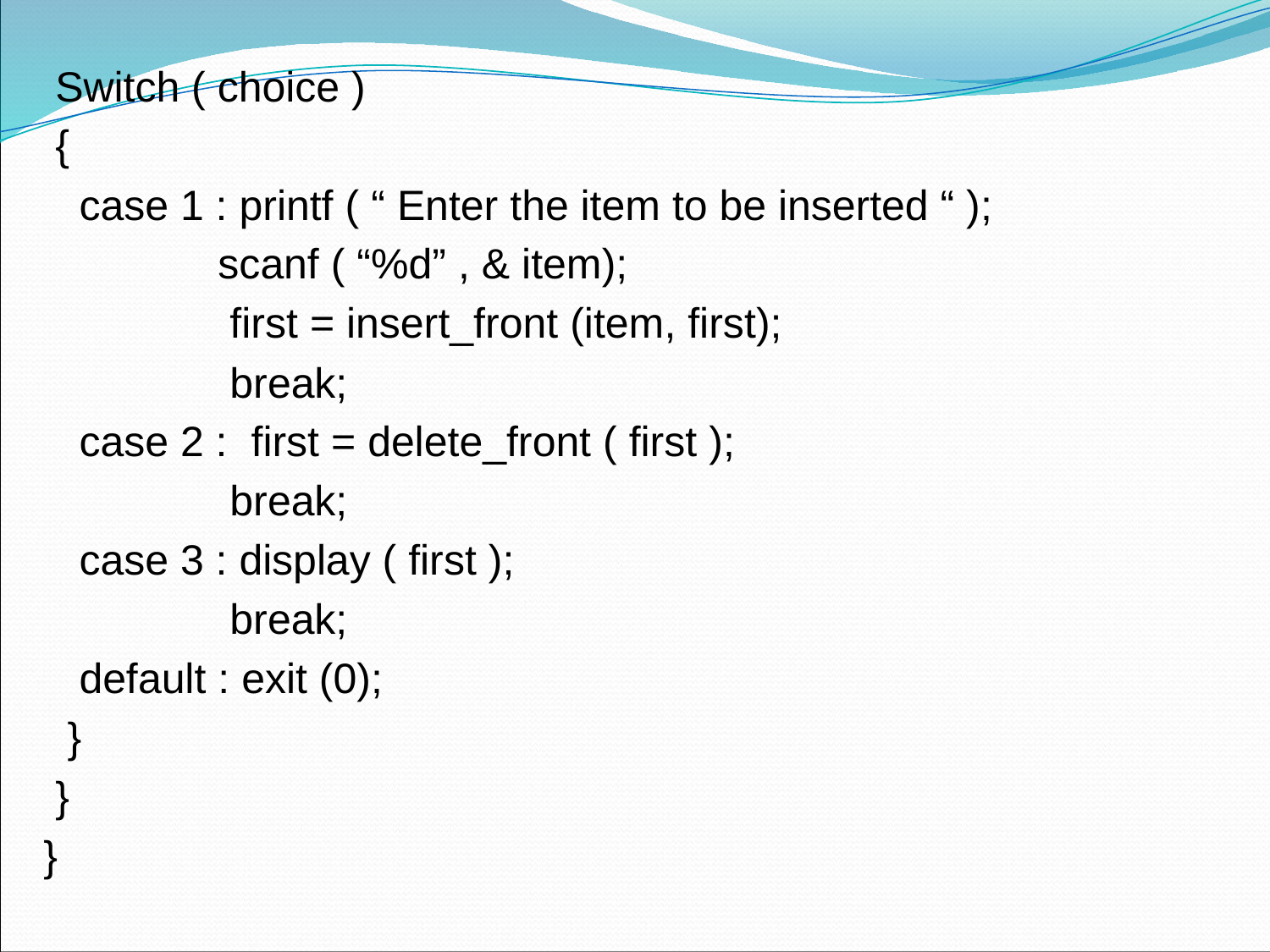

#
  Switch ( choice )
  {
    case 1 : printf ( “ Enter the item to be inserted “ );
	     scanf ( “%d” , & item);
	      first = insert_front (item, first);
	      break;
    case 2 :  first = delete_front ( first );
	      break;
    case 3 : display ( first );
	      break;
    default : exit (0);
   }
  }
 }